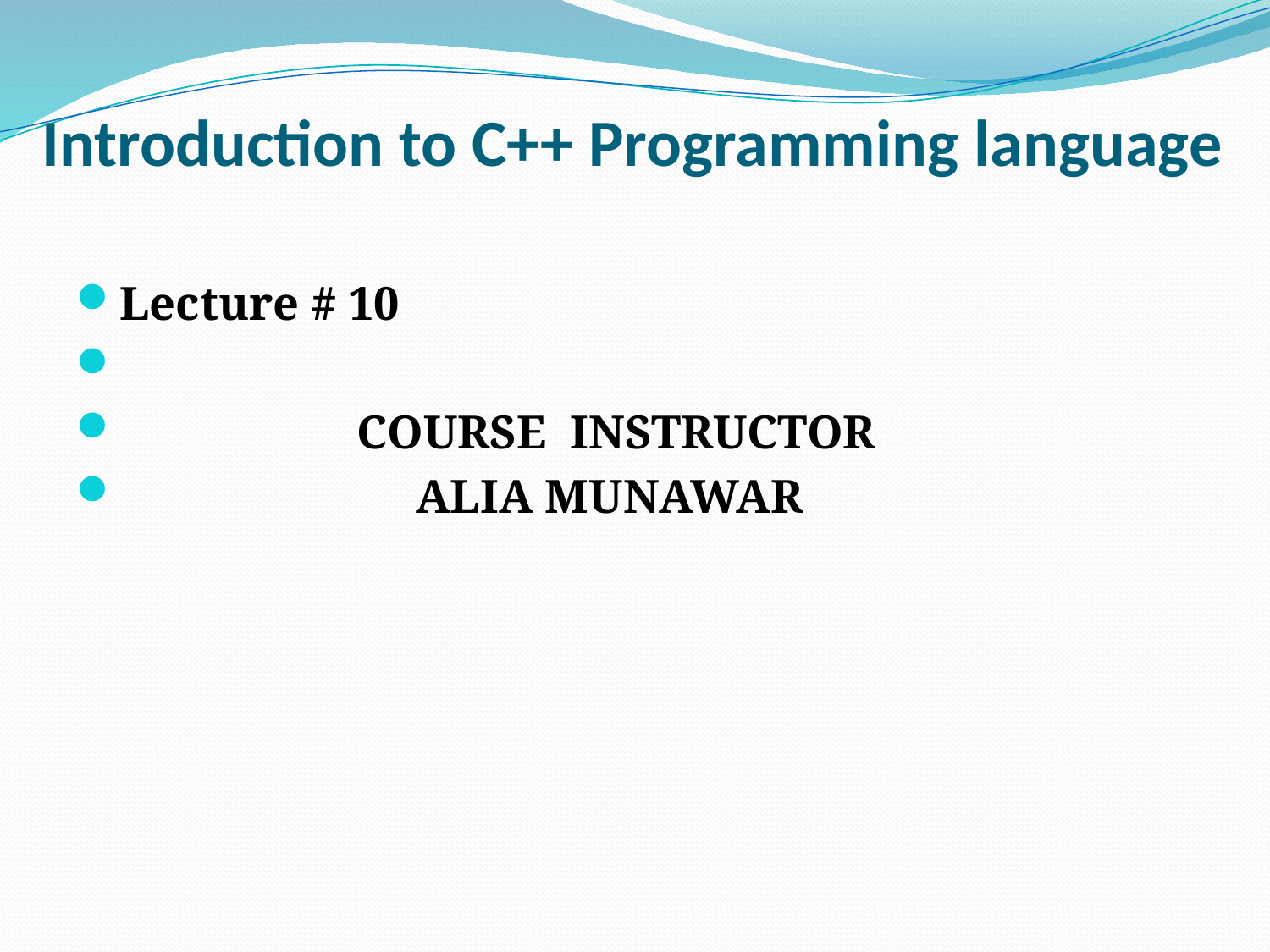

# Introduction to C++ Programming language
Lecture # 10

                    COURSE  INSTRUCTOR
                         ALIA MUNAWAR